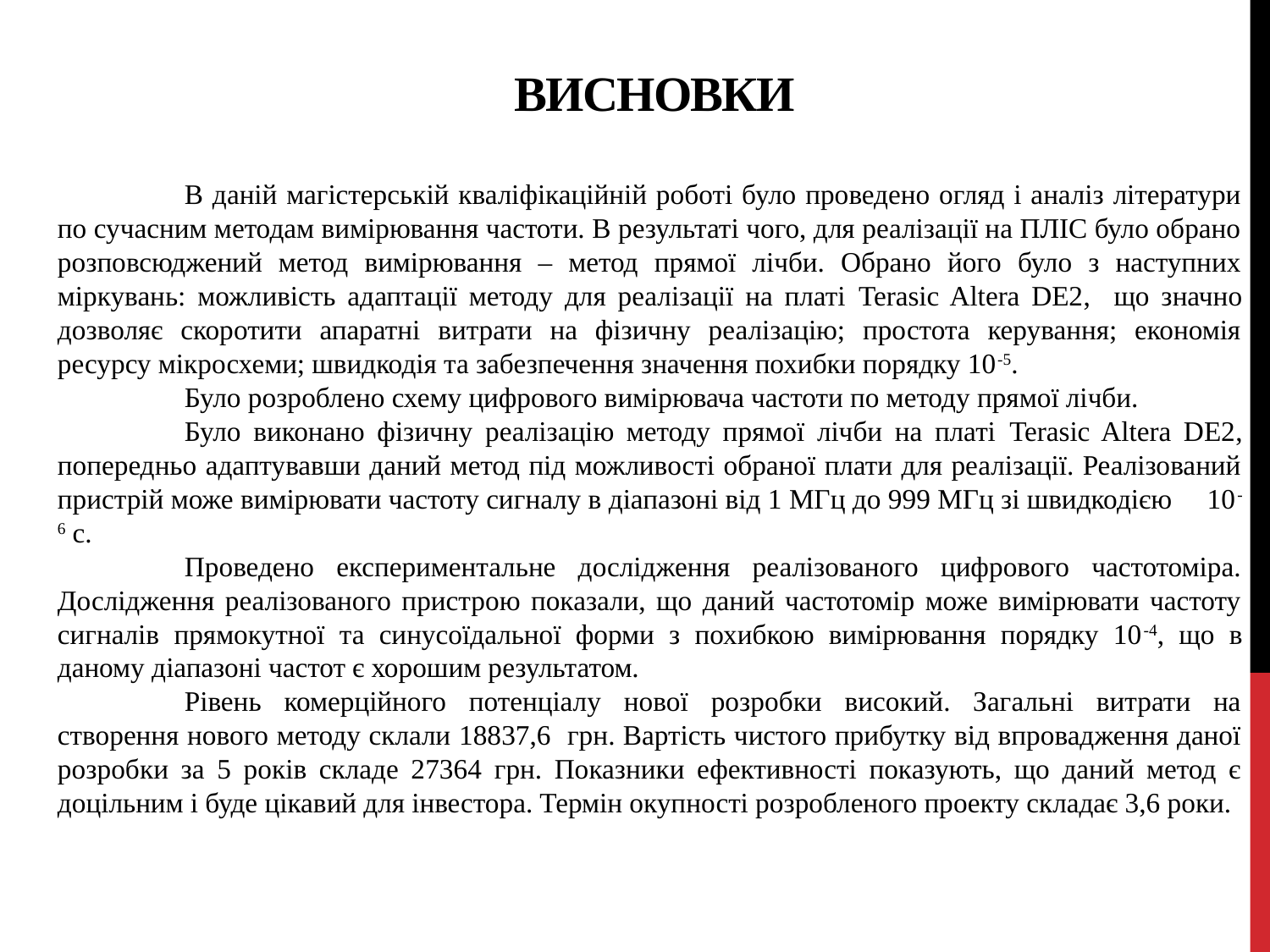

# Висновки
	В даній магістерській кваліфікаційній роботі було проведено огляд і аналіз літератури по сучасним методам вимірювання частоти. В результаті чого, для реалізації на ПЛІС було обрано розповсюджений метод вимірювання – метод прямої лічби. Обрано його було з наступних міркувань: можливість адаптації методу для реалізації на платі Terasic Altera DE2,  що значно дозволяє скоротити апаратні витрати на фізичну реалізацію; простота керування; економія ресурсу мікросхеми; швидкодія та забезпечення значення похибки порядку 10-5.
	Було розроблено схему цифрового вимірювача частоти по методу прямої лічби.
	Було виконано фізичну реалізацію методу прямої лічби на платі Terasic Altera DE2, попередньо адаптувавши даний метод під можливості обраної плати для реалізації. Реалізований пристрій може вимірювати частоту сигналу в діапазоні від 1 МГц до 999 МГц зі швидкодією     10-6 с.
	Проведено експериментальне дослідження реалізованого цифрового частотоміра. Дослідження реалізованого пристрою показали, що даний частотомір може вимірювати частоту сигналів прямокутної та синусоїдальної форми з похибкою вимірювання порядку 10-4, що в даному діапазоні частот є хорошим результатом.
	Рівень комерційного потенціалу нової розробки високий. Загальні витрати на створення нового методу склали 18837,6  грн. Вартість чистого прибутку від впровадження даної розробки за 5 років складе 27364 грн. Показники ефективності показують, що даний метод є доцільним і буде цікавий для інвестора. Термін окупності розробленого проекту складає 3,6 роки.